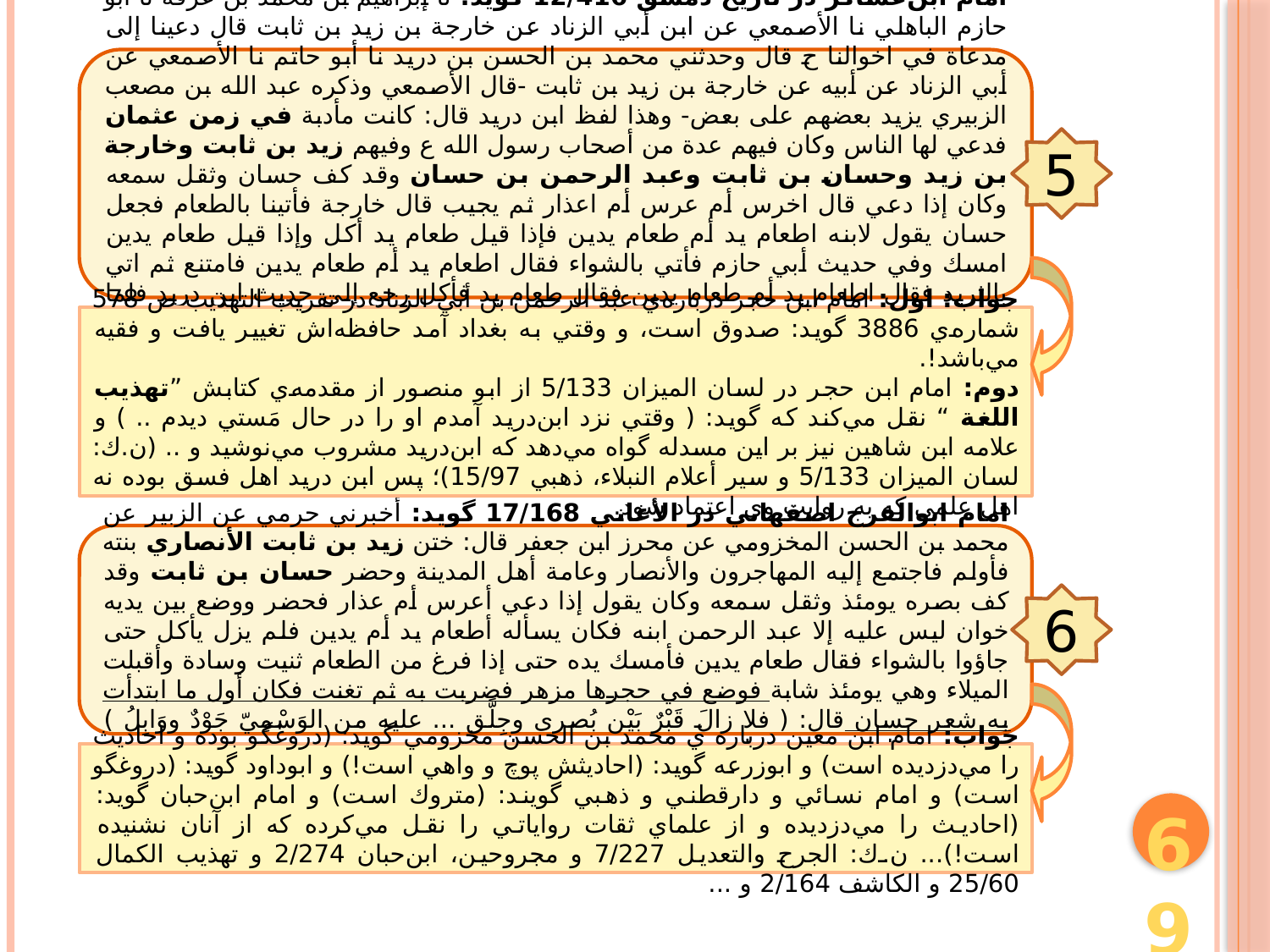

امام ابن‌عساكر در تاريخ دمشق 12/416 گويد: نا إبراهيم بن محمد بن عرفة نا أبو حازم الباهلي نا الأصمعي عن ابن أبي الزناد عن خارجة بن زيد بن ثابت قال دعينا إلى مدعاة في اخوالنا ح قال وحدثني محمد بن الحسن بن دريد نا أبو حاتم نا الأصمعي عن أبي الزناد عن أبيه عن خارجة بن زيد بن ثابت -قال الأصمعي وذكره عبد الله بن مصعب الزبيري يزيد بعضهم على بعض- وهذا لفظ ابن دريد قال: كانت مأدبة في زمن عثمان فدعي لها الناس وكان فيهم عدة من أصحاب رسول الله ع وفيهم زيد بن ثابت وخارجة بن زيد وحسان بن ثابت وعبد الرحمن بن حسان وقد كف حسان وثقل سمعه وكان إذا دعي قال اخرس أم عرس أم اعذار ثم يجيب قال خارجة فأتينا بالطعام فجعل حسان يقول لابنه اطعام يد أم طعام يدين فإذا قيل طعام يد أكل وإذا قيل طعام يدين امسك وفي حديث أبي حازم فأتي بالشواء فقال اطعام يد أم طعام يدين فامتنع ثم اتي بالثريد فقال اطعام يد أم طعام يدين فقال طعام يد فأكل رجع إلى حديث ابن دريد فلما فرغ القوم ثنيت له وسادة واقبلت الميلاء وهي يومئذ شابة فوضع في حجرها مزهر فضربت ثم غنت فكان أول ما بدأت بشعر حسان...
5

جواب: اول: امام ابن حجر درباره‌ي عبد الرحمن بن أبي الزناد در تقريب التهذيب ص 578 شماره‌ي 3886 گويد: صدوق است، و وقتي به بغداد آمد حافظه‌اش تغيير يافت و فقيه مي‌باشد!.
دوم: امام ابن حجر در لسان الميزان 5/133 از ابو منصور از مقدمه‌ي كتابش ”تهذيب اللغة “ نقل مي‌كند كه گويد: ( وقتي نزد ابن‌دريد آمدم او را در حال مَستي ديدم .. ) و علامه ابن شاهين نيز بر اين مسدله گواه مي‌دهد كه ابن‌دريد مشروب مي‌نوشيد و .. (ن.ك: لسان الميزان 5/133 و سير أعلام النبلاء، ذهبي 15/97)؛ پس ابن دريد اهل فسق بوده نه اهل علمي كه به روايت وي اعتماد شود.
امام ابوالفرج اصفهاني در الأغاني 17/168 گويد: أخبرني حرمي عن الزبير عن محمد بن الحسن المخزومي عن محرز ابن جعفر قال: ختن زيد بن ثابت الأنصاري بنته فأولم فاجتمع إليه المهاجرون والأنصار وعامة أهل المدينة وحضر حسان بن ثابت وقد كف بصره يومئذ وثقل سمعه وكان يقول إذا دعي أعرس أم عذار فحضر ووضع بين يديه خوان ليس عليه إلا عبد الرحمن ابنه فكان يسأله أطعام يد أم يدين فلم يزل يأكل حتى جاؤوا بالشواء فقال طعام يدين فأمسك يده حتى إذا فرغ من الطعام ثنيت وسادة وأقبلت الميلاء وهي يومئذ شابة فوضع في حجرها مزهر فضربت به ثم تغنت فكان أول ما ابتدأت به شعر حسان قال: ( فلا زالَ قَبْرٌ بَيْن بُصرى وجِلَّق ... عليه من الوَسْمِيّ جَوْدٌ ووَابِلُ ) فطرب حسان وجعلت عيناه تنضحان وهو مصغ لها .
6

جواب: امام ابن معين درباره ي محمد بن الحسن مخزومي گويد: (دروغگو بوده و احاديث را مي‌دزديده است) و ابوزرعه گويد: (احاديثش پوچ و واهي است!) و ابوداود گويد: (دروغگو است) و امام نسائي و دارقطني و ذهبي گويند: (متروك است) و امام ابن‌حبان گويد: (احاديث را مي‌دزديده و از علماي ثقات رواياتي را نقل مي‌كرده كه از آنان نشنيده است!)... ن.ك: الجرح والتعديل 7/227 و مجروحين، ابن‌حبان 2/274 و تهذيب الكمال 25/60 و الكاشف 2/164 و ...
69